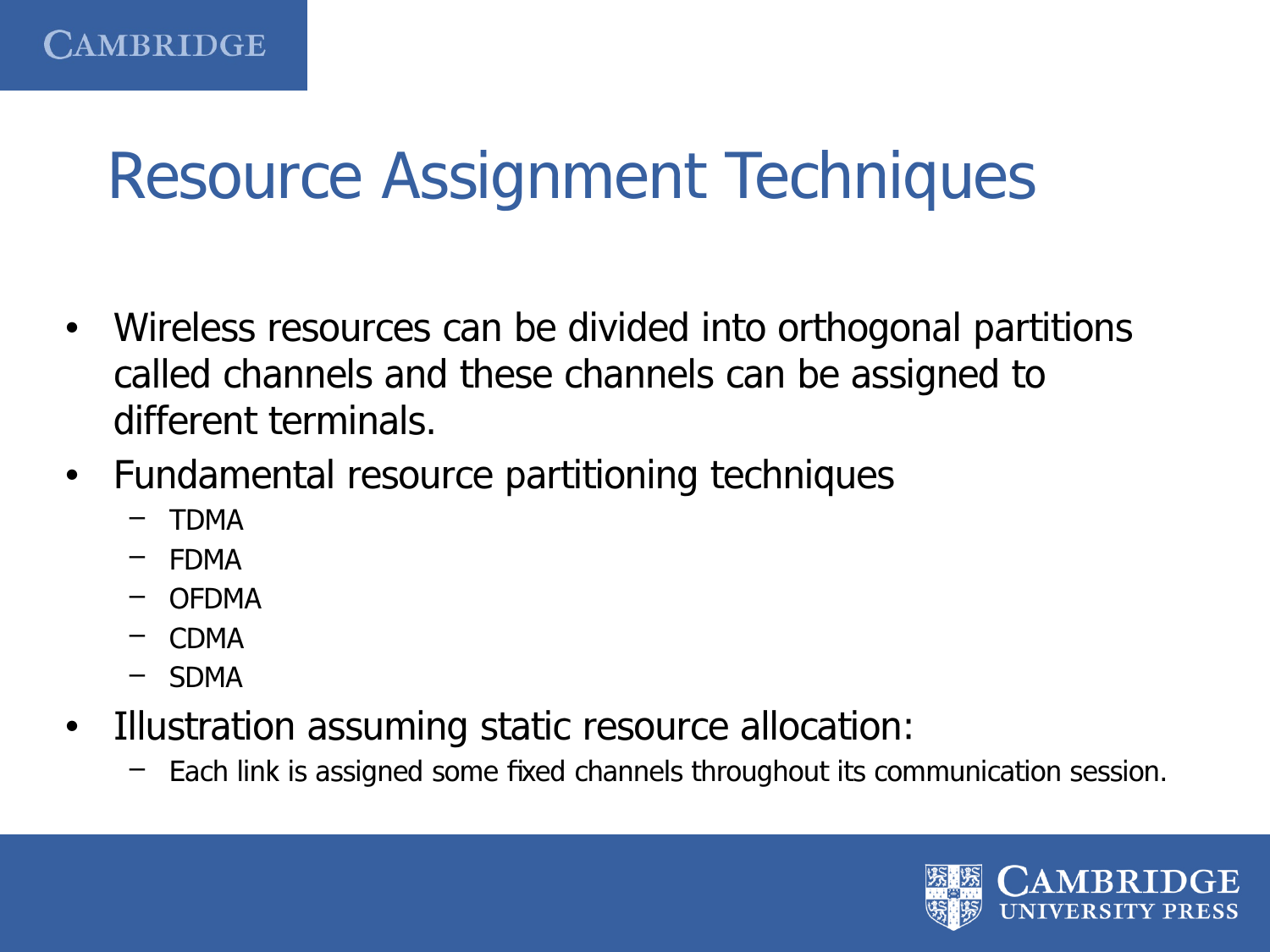

# Resource Assignment Techniques
Wireless resources can be divided into orthogonal partitions called channels and these channels can be assigned to different terminals.
Fundamental resource partitioning techniques
TDMA
FDMA
OFDMA
CDMA
SDMA
Illustration assuming static resource allocation:
Each link is assigned some fixed channels throughout its communication session.